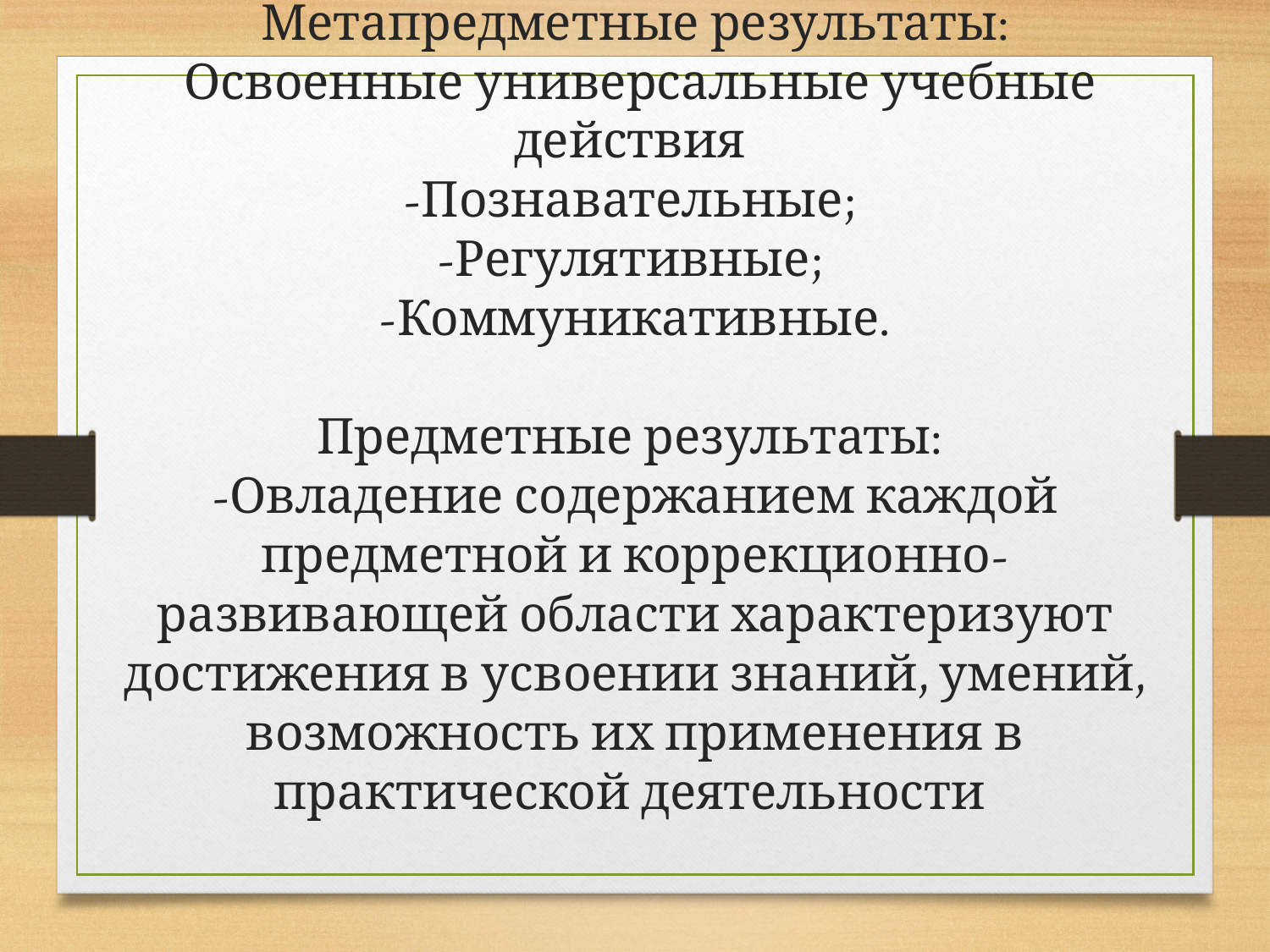

# Метапредметные результаты: Освоенные универсальные учебные действия -Познавательные; -Регулятивные; -Коммуникативные. Предметные результаты: -Овладение содержанием каждой предметной и коррекционно- развивающей области характеризуют достижения в усвоении знаний, умений, возможность их применения в практической деятельности